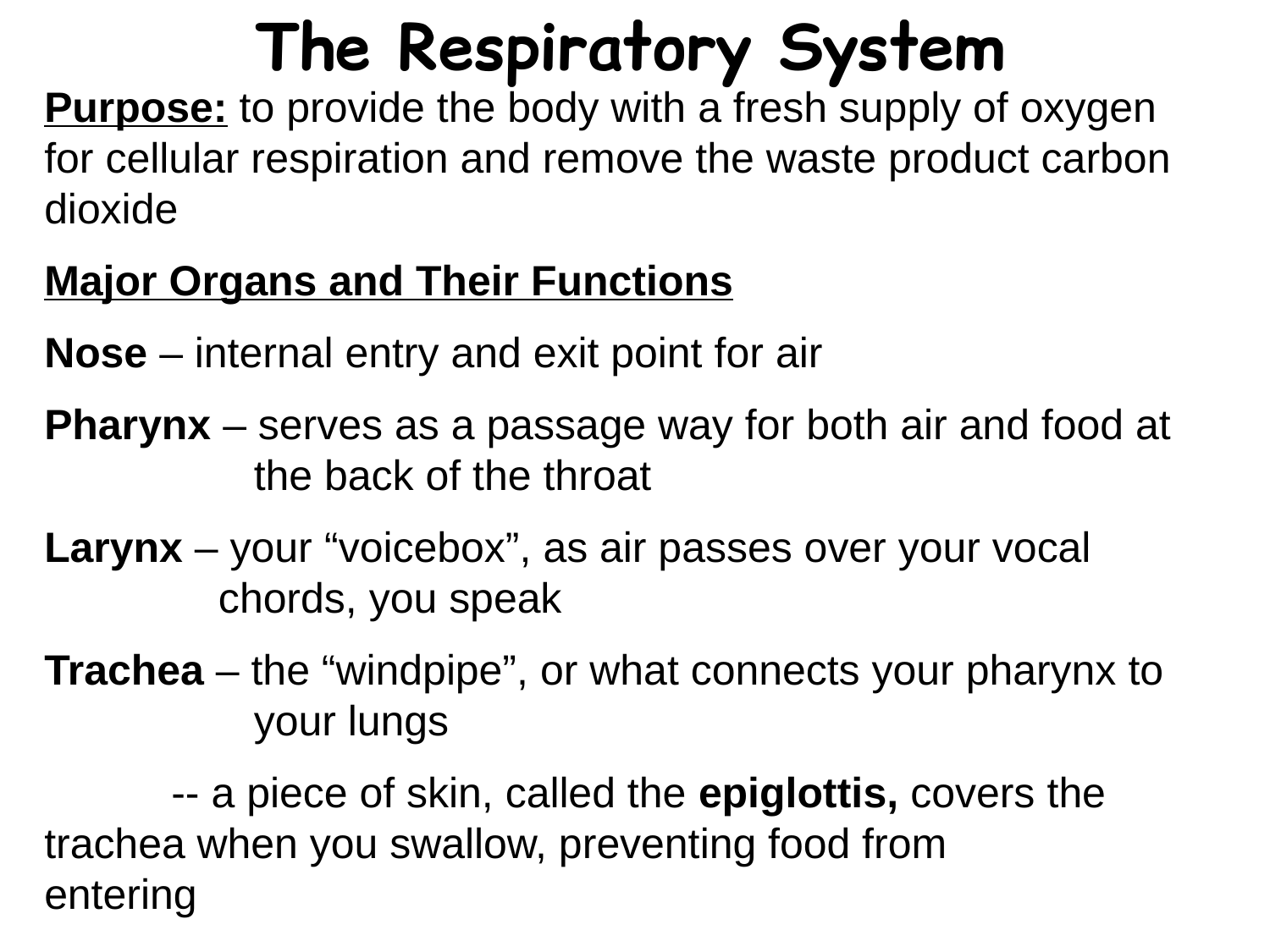

The Respiratory System
Purpose: to provide the body with a fresh supply of oxygen for cellular respiration and remove the waste product carbon dioxide
Major Organs and Their Functions
Nose – internal entry and exit point for air
Pharynx – serves as a passage way for both air and food at 	 	       the back of the throat
Larynx – your “voicebox”, as air passes over your vocal 	 	    chords, you speak
Trachea – the “windpipe”, or what connects your pharynx to 		       your lungs
	-- a piece of skin, called the epiglottis, covers the 	trachea when you swallow, preventing food from 	entering